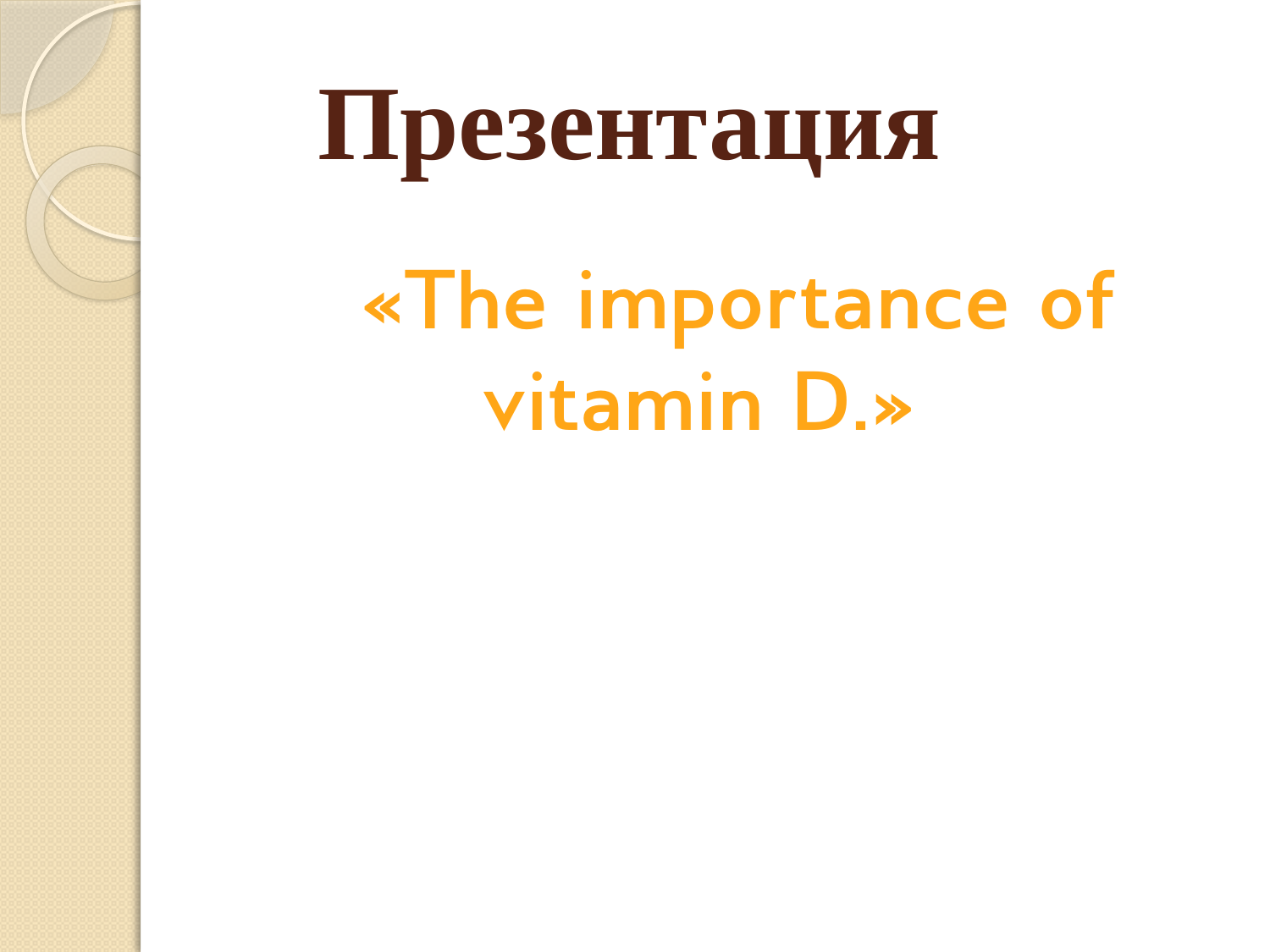

# Презентация

«The importance of vitamin D.»